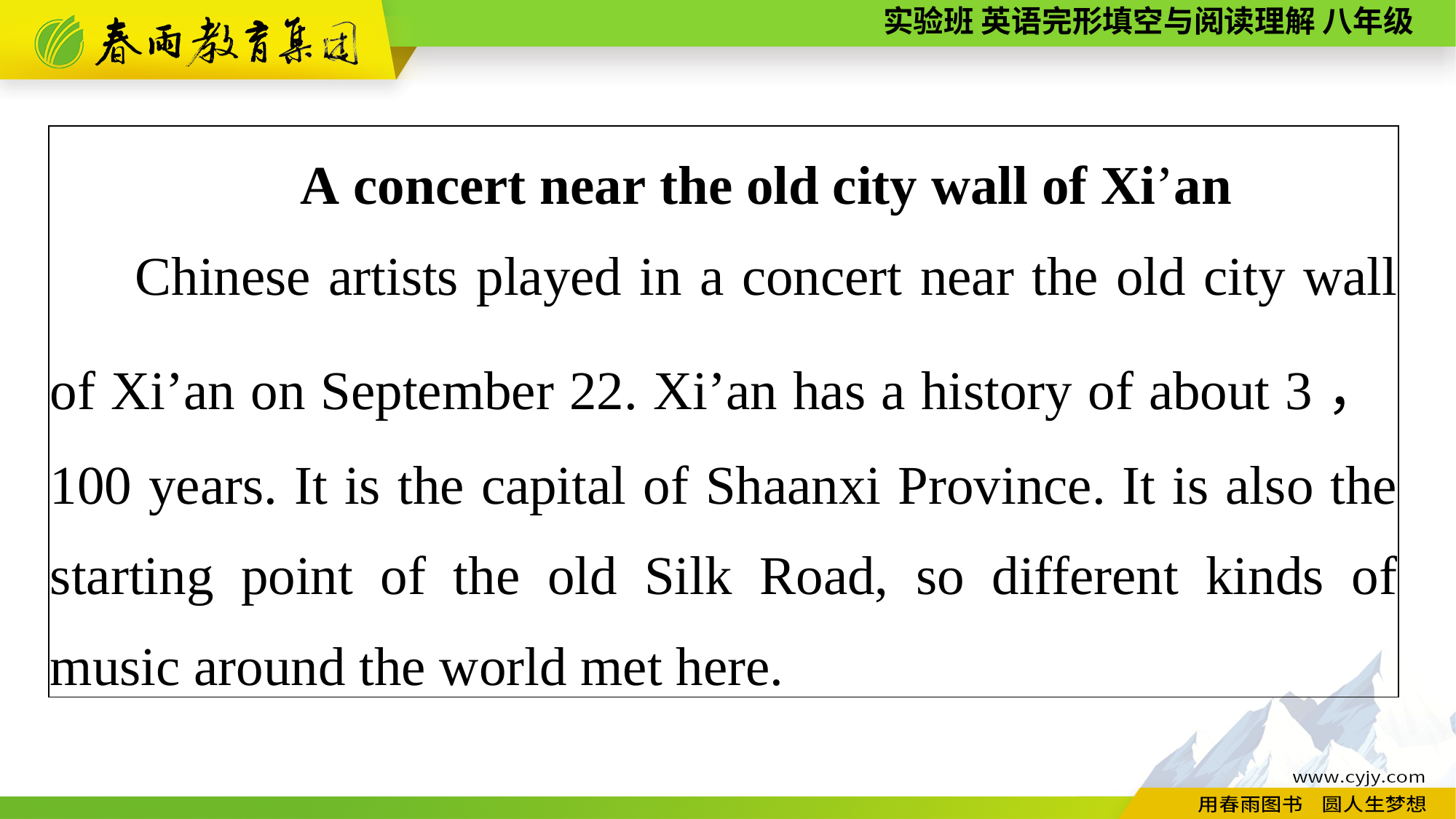

| A concert near the old city wall of Xi’an Chinese artists played in a concert near the old city wall of Xi’an on September 22. Xi’an has a history of about 3，100 years. It is the capital of Shaanxi Province. It is also the starting point of the old Silk Road, so different kinds of music around the world met here. |
| --- |